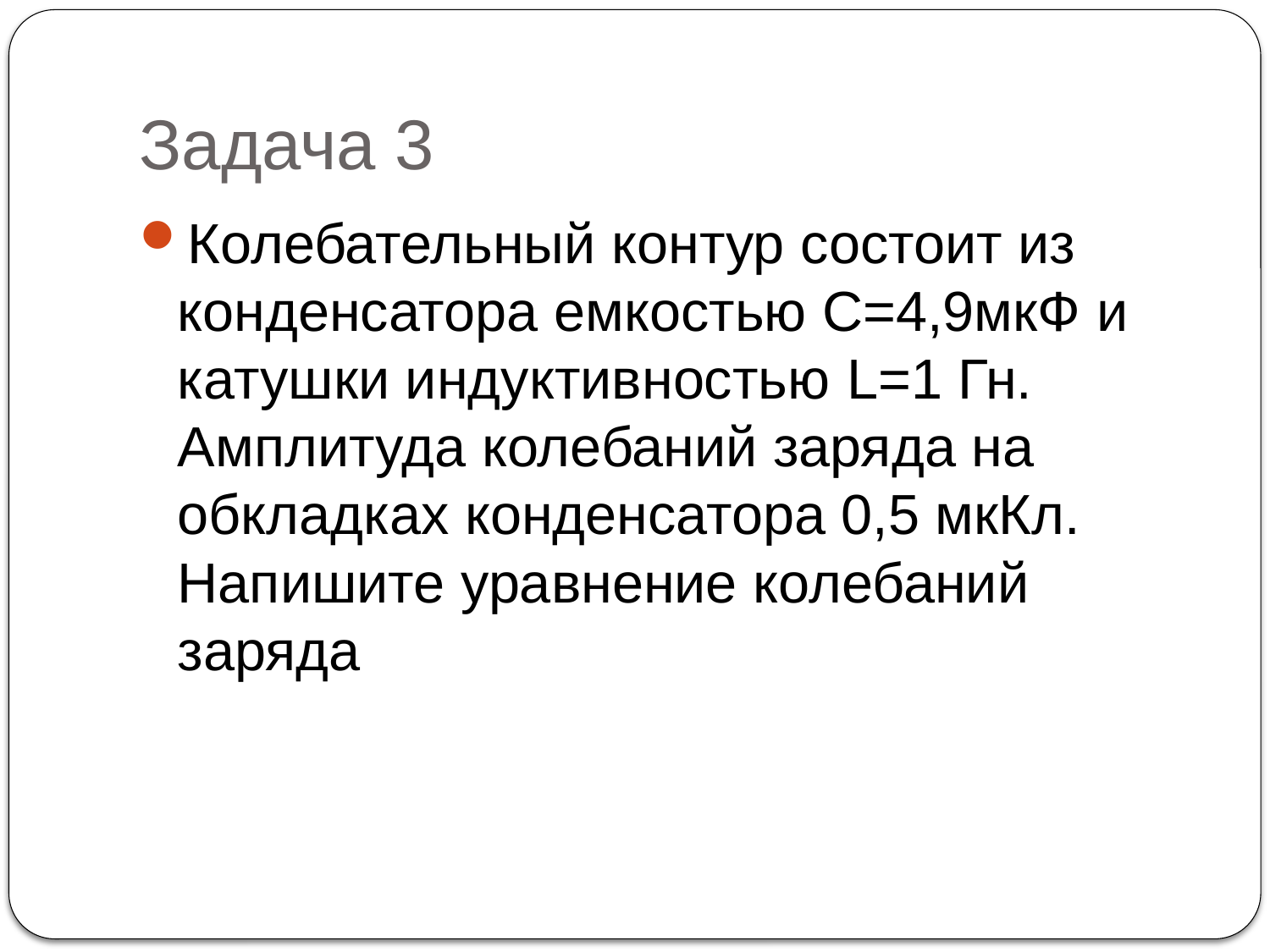

# Задача 3
Колебательный контур состоит из конденсатора емкостью С=4,9мкФ и катушки индуктивностью L=1 Гн. Амплитуда колебаний заряда на обкладках конденсатора 0,5 мкКл. Напишите уравнение колебаний заряда